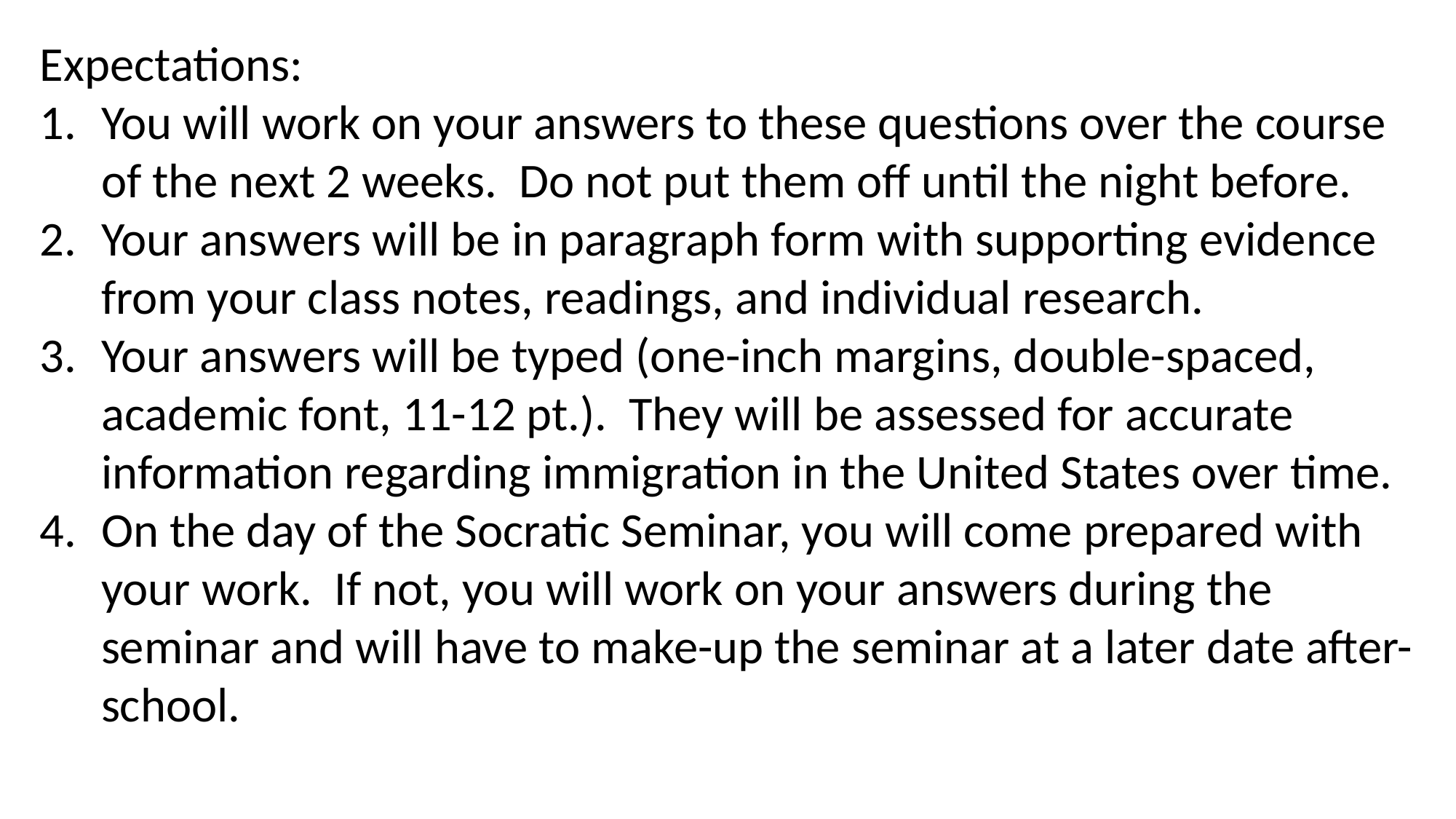

Expectations:
You will work on your answers to these questions over the course of the next 2 weeks.  Do not put them off until the night before.
Your answers will be in paragraph form with supporting evidence from your class notes, readings, and individual research.
Your answers will be typed (one-inch margins, double-spaced, academic font, 11-12 pt.).  They will be assessed for accurate information regarding immigration in the United States over time.
On the day of the Socratic Seminar, you will come prepared with your work.  If not, you will work on your answers during the seminar and will have to make-up the seminar at a later date after-school.